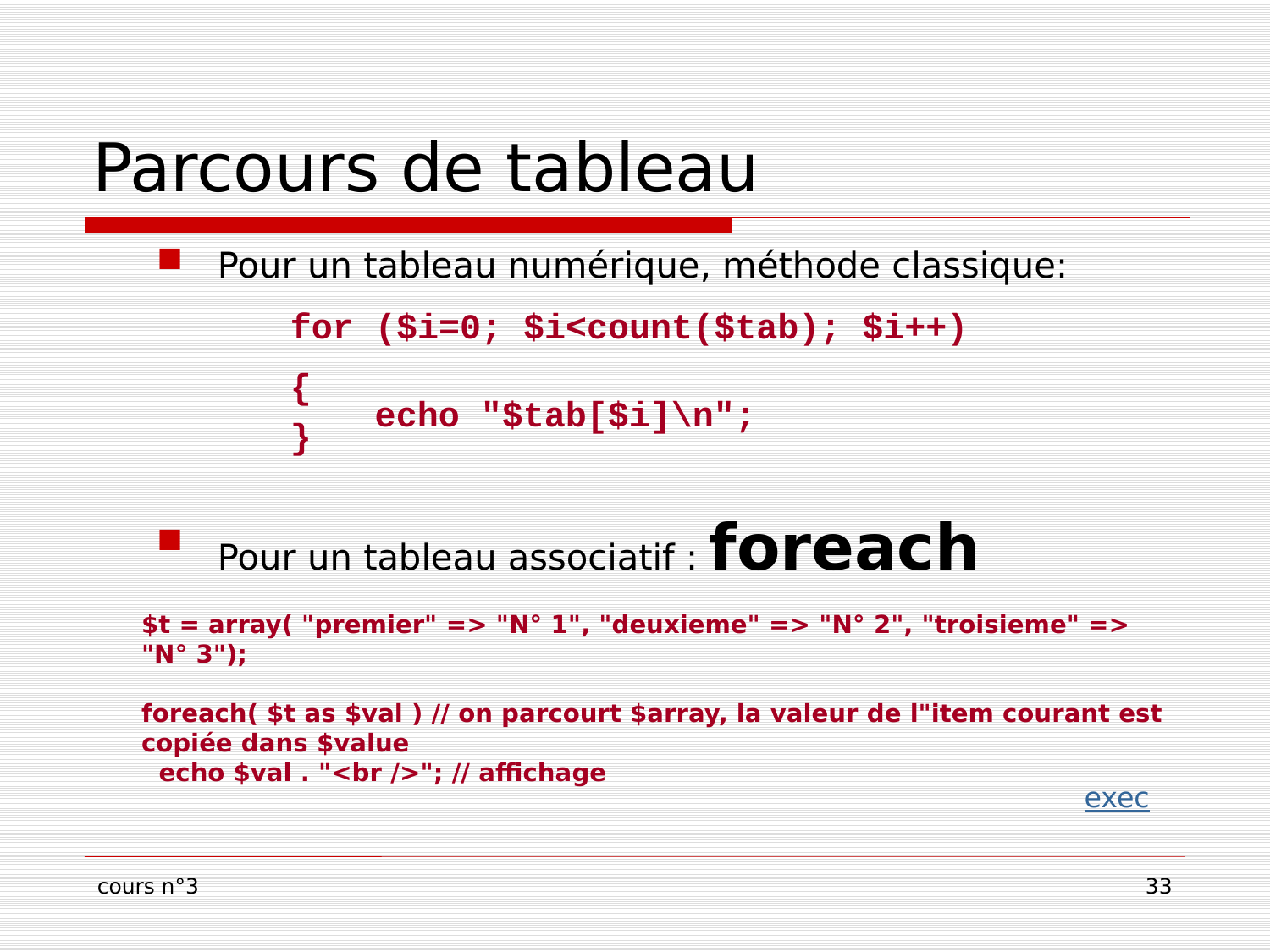

# Parcours de tableau
Pour un tableau numérique, méthode classique:

Pour un tableau associatif : foreach

for ($i=0; $i<count($tab); $i++)
{
    echo "$tab[$i]\n";
}
$t = array( "premier" => "N° 1", "deuxieme" => "N° 2", "troisieme" => "N° 3");

foreach( $t as $val ) // on parcourt $array, la valeur de l"item courant est copiée dans $value
  echo $val . "<br />"; // affichage
exec
cours n°3
33